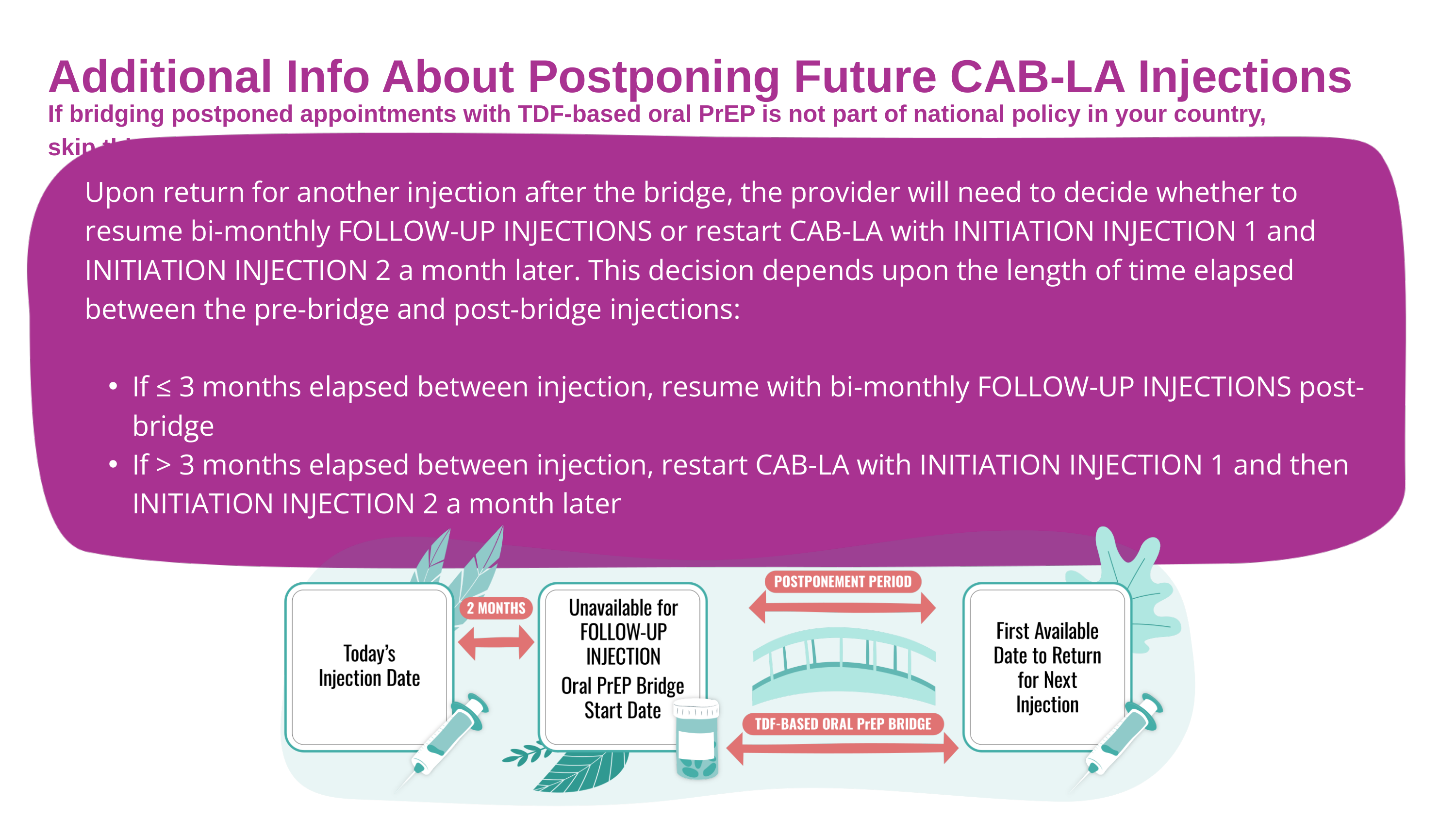

Additional Info About Postponing Future CAB-LA Injections
If bridging postponed appointments with TDF-based oral PrEP is not part of national policy in your country, skip this content.

Upon return for another injection after the bridge, the provider will need to decide whether to resume bi-monthly FOLLOW-UP INJECTIONS or restart CAB-LA with INITIATION INJECTION 1 and INITIATION INJECTION 2 a month later. This decision depends upon the length of time elapsed between the pre-bridge and post-bridge injections:

If ≤ 3 months elapsed between injection, resume with bi-monthly FOLLOW-UP INJECTIONS post-bridge
If > 3 months elapsed between injection, restart CAB-LA with INITIATION INJECTION 1 and then INITIATION INJECTION 2 a month later